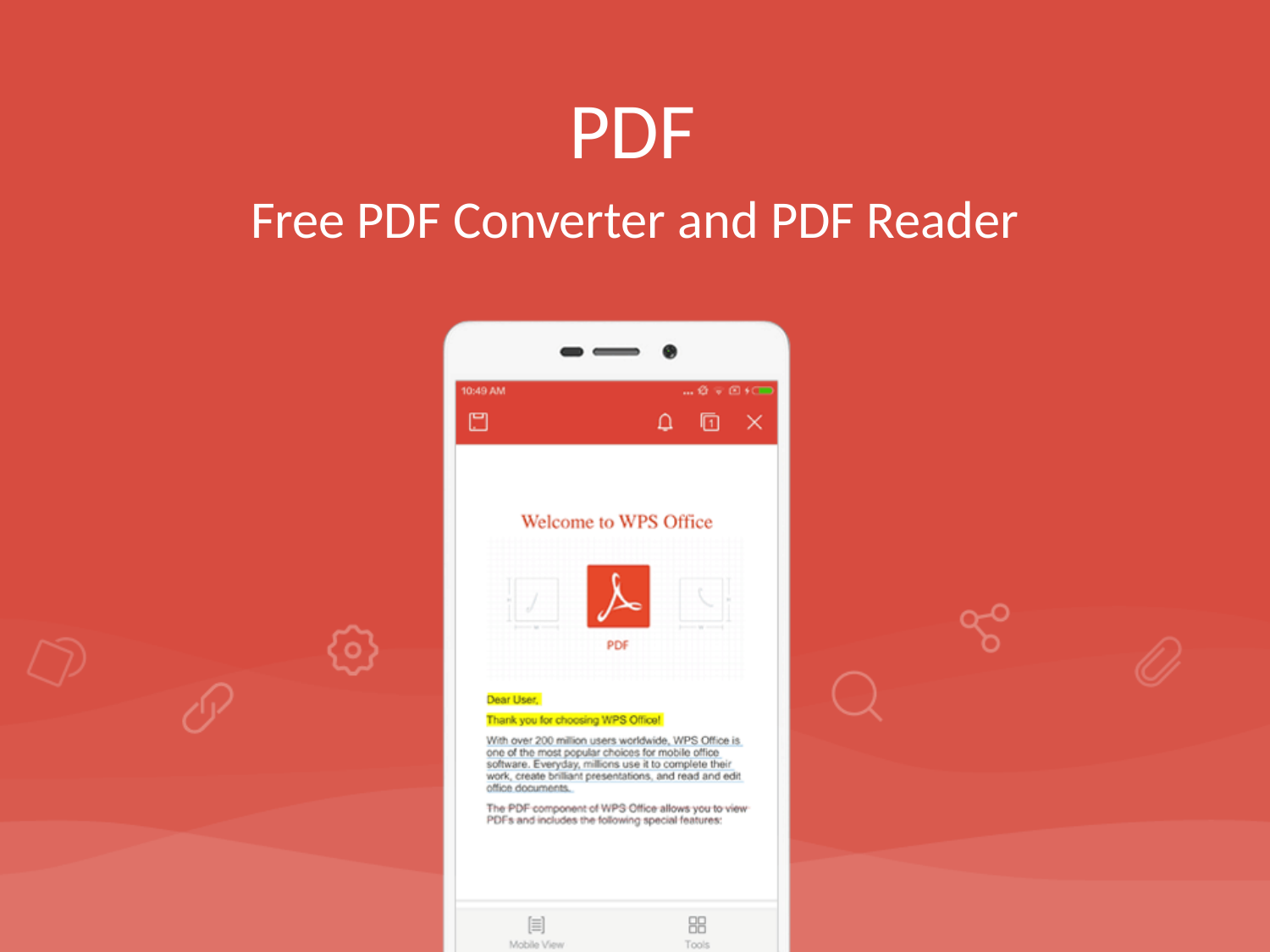

PDF
Free PDF Converter and PDF Reader